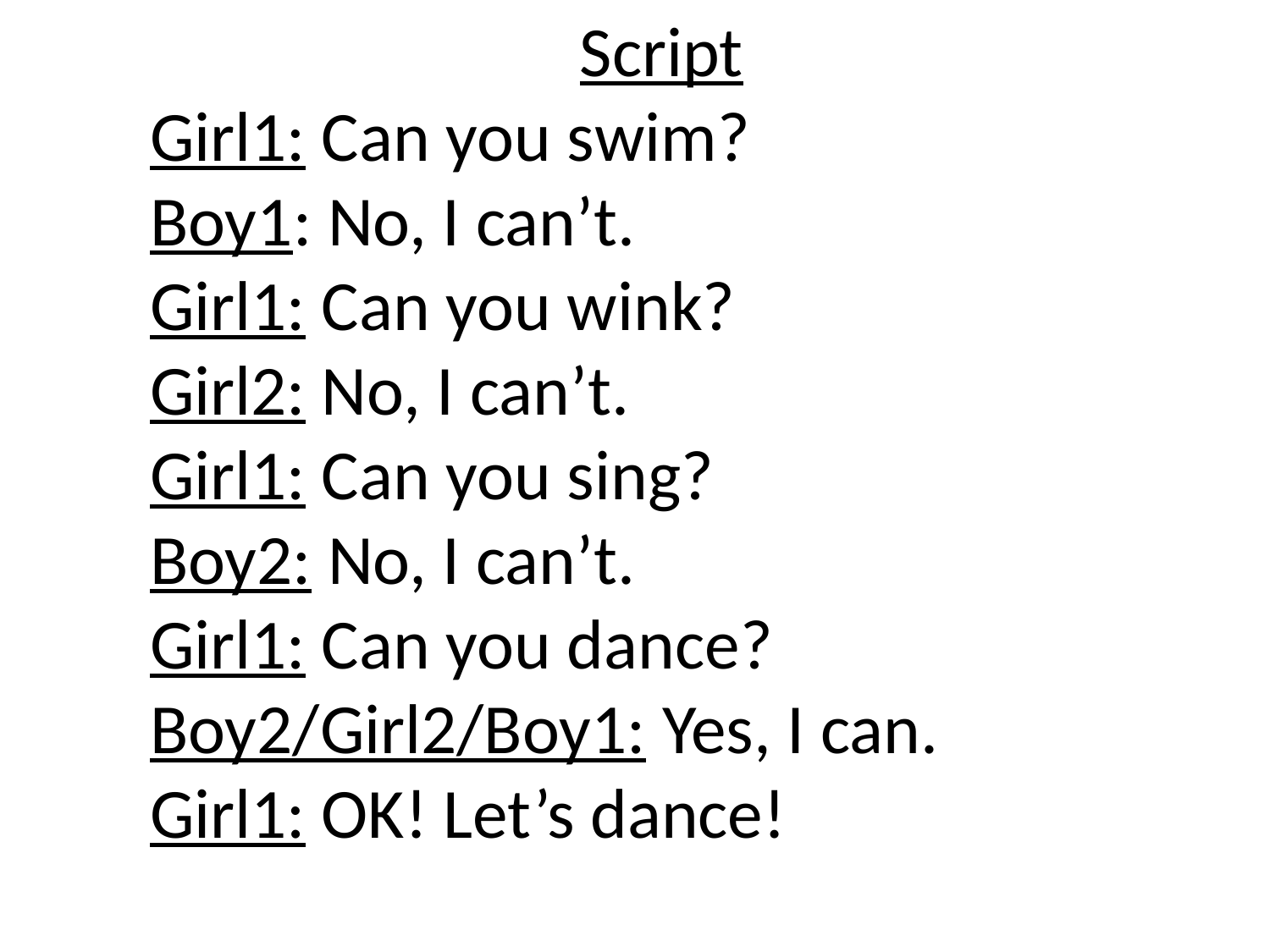

Script
Girl1: Can you swim?
Boy1: No, I can’t.
Girl1: Can you wink?
Girl2: No, I can’t.
Girl1: Can you sing?
Boy2: No, I can’t.
Girl1: Can you dance?
Boy2/Girl2/Boy1: Yes, I can.
Girl1: OK! Let’s dance!